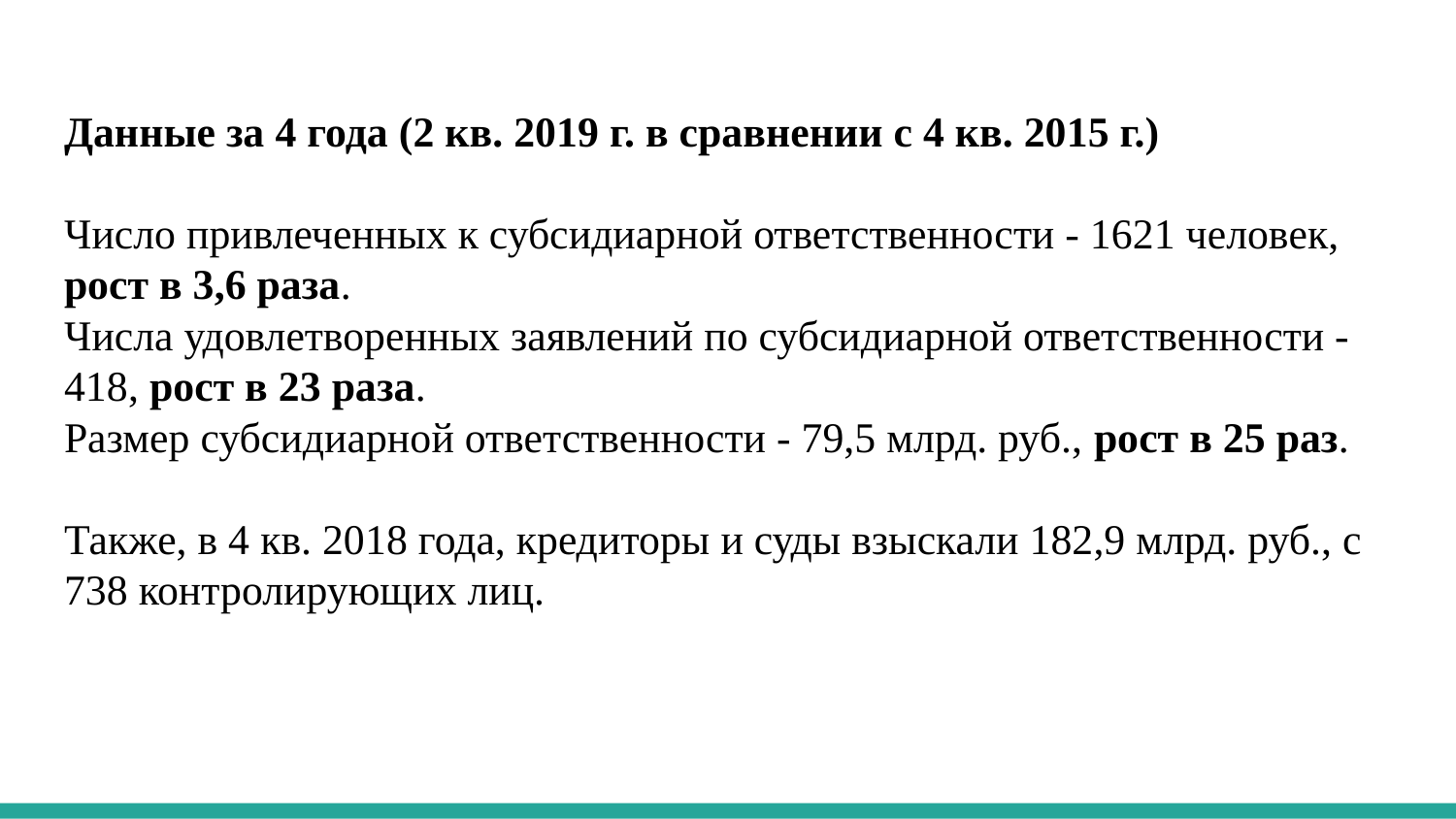

Данные за 4 года (2 кв. 2019 г. в сравнении с 4 кв. 2015 г.)

Число привлеченных к субсидиарной ответственности - 1621 человек, рост в 3,6 раза.
Числа удовлетворенных заявлений по субсидиарной ответственности - 418, рост в 23 раза.
Размер субсидиарной ответственности - 79,5 млрд. руб., рост в 25 раз.

Также, в 4 кв. 2018 года, кредиторы и суды взыскали 182,9 млрд. руб., с 738 контролирующих лиц.